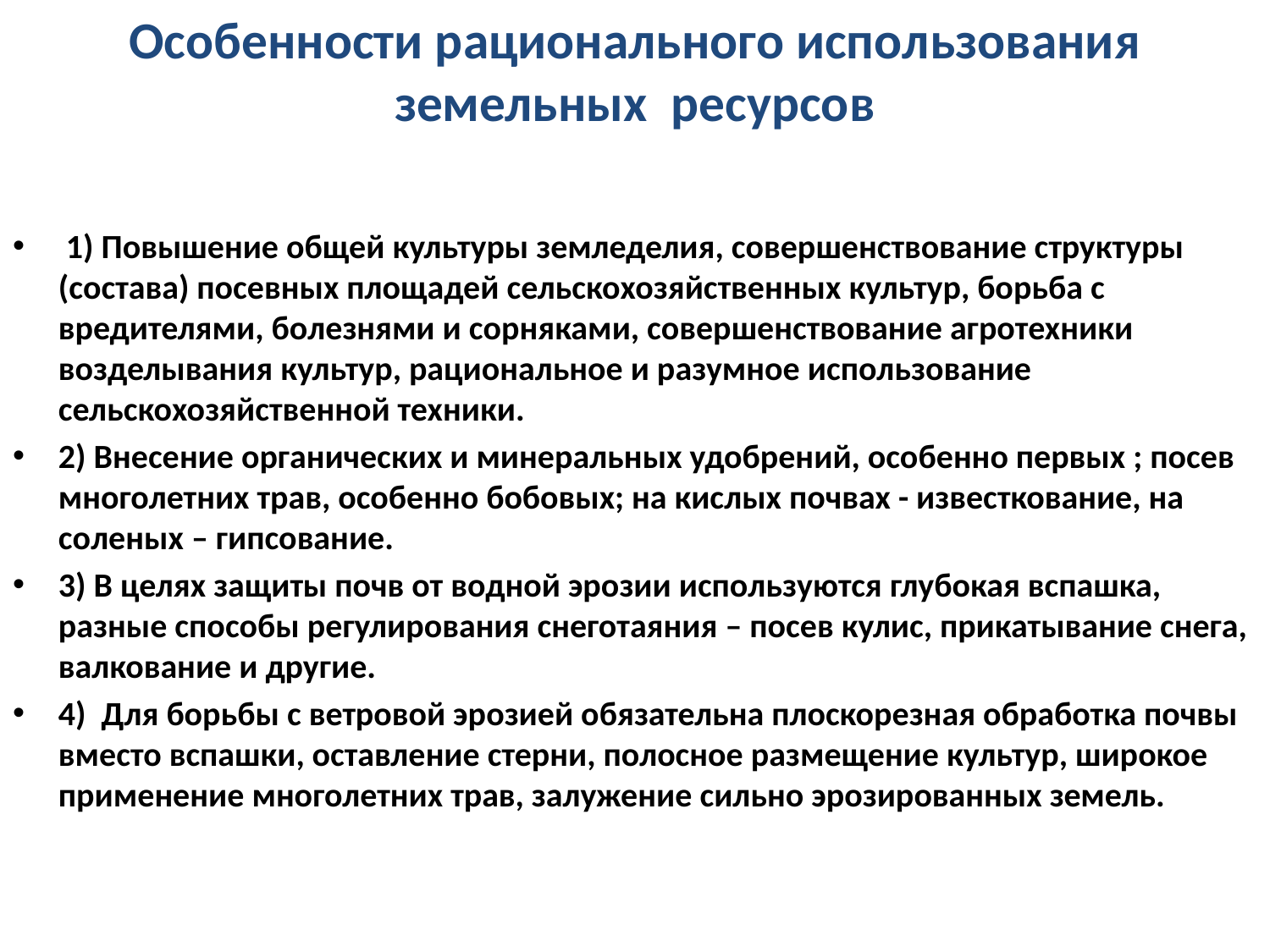

# Особенности рационального использования земельных  ресурсов
 1) Повышение общей культуры земледелия, совершенствование структуры (состава) посевных площадей сельскохозяйственных культур, борьба с вредителями, болезнями и сорняками, совершенствование агротехники возделывания культур, рациональное и разумное использование сельскохозяйственной техники.
2) Внесение органических и минеральных удобрений, особенно первых ; посев многолетних трав, особенно бобовых; на кислых почвах - известкование, на соленых – гипсование.
3) В целях защиты почв от водной эрозии используются глубокая вспашка, разные способы регулирования снеготаяния – посев кулис, прикатывание снега, валкование и другие.
4)  Для борьбы с ветровой эрозией обязательна плоскорезная обработка почвы вместо вспашки, оставление стерни, полосное размещение культур, широкое применение многолетних трав, залужение сильно эрозированных земель.